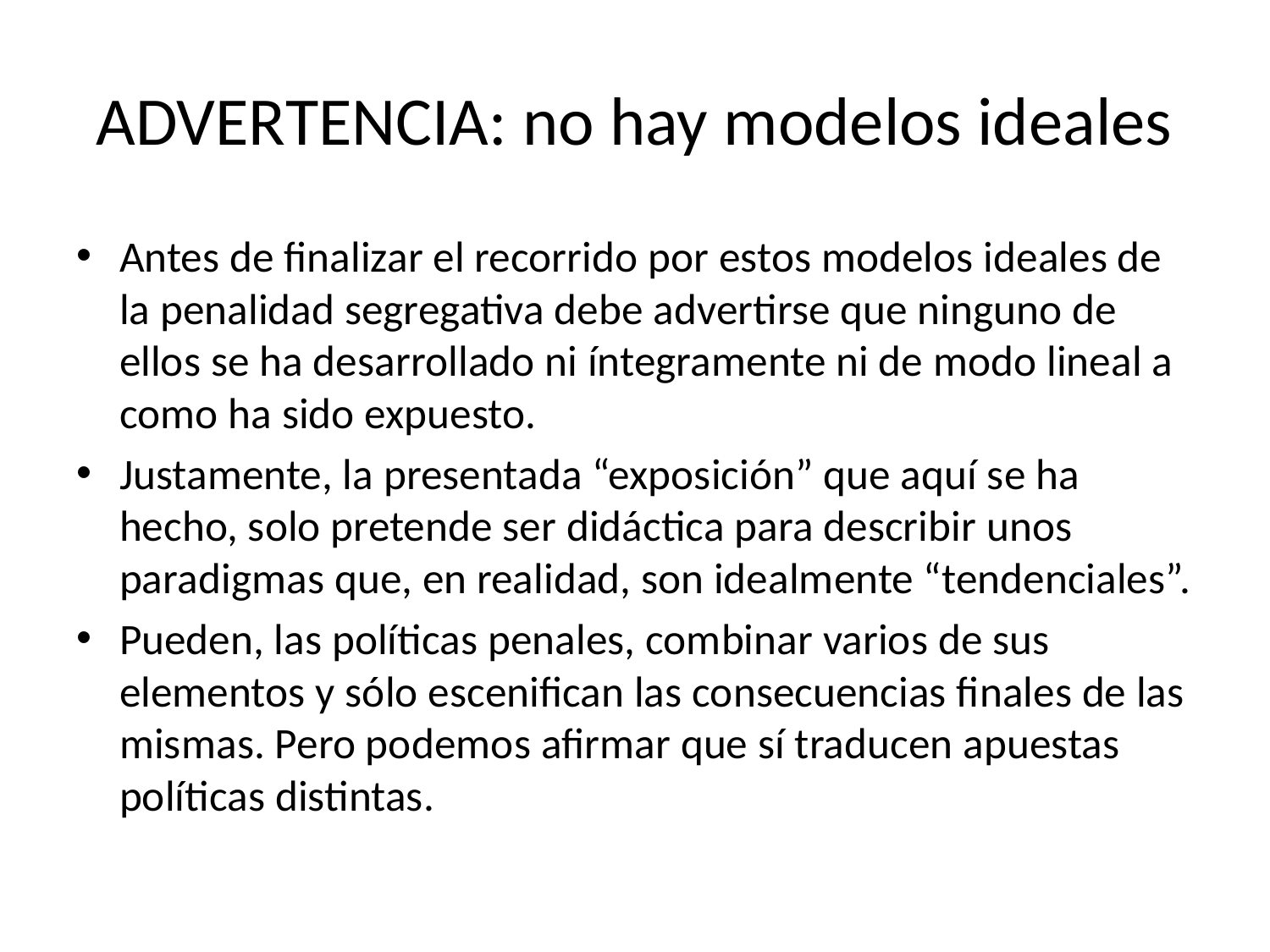

# ADVERTENCIA: no hay modelos ideales
Antes de finalizar el recorrido por estos modelos ideales de la penalidad segregativa debe advertirse que ninguno de ellos se ha desarrollado ni íntegramente ni de modo lineal a como ha sido expuesto.
Justamente, la presentada “exposición” que aquí se ha hecho, solo pretende ser didáctica para describir unos paradigmas que, en realidad, son idealmente “tendenciales”.
Pueden, las políticas penales, combinar varios de sus elementos y sólo escenifican las consecuencias finales de las mismas. Pero podemos afirmar que sí traducen apuestas políticas distintas.